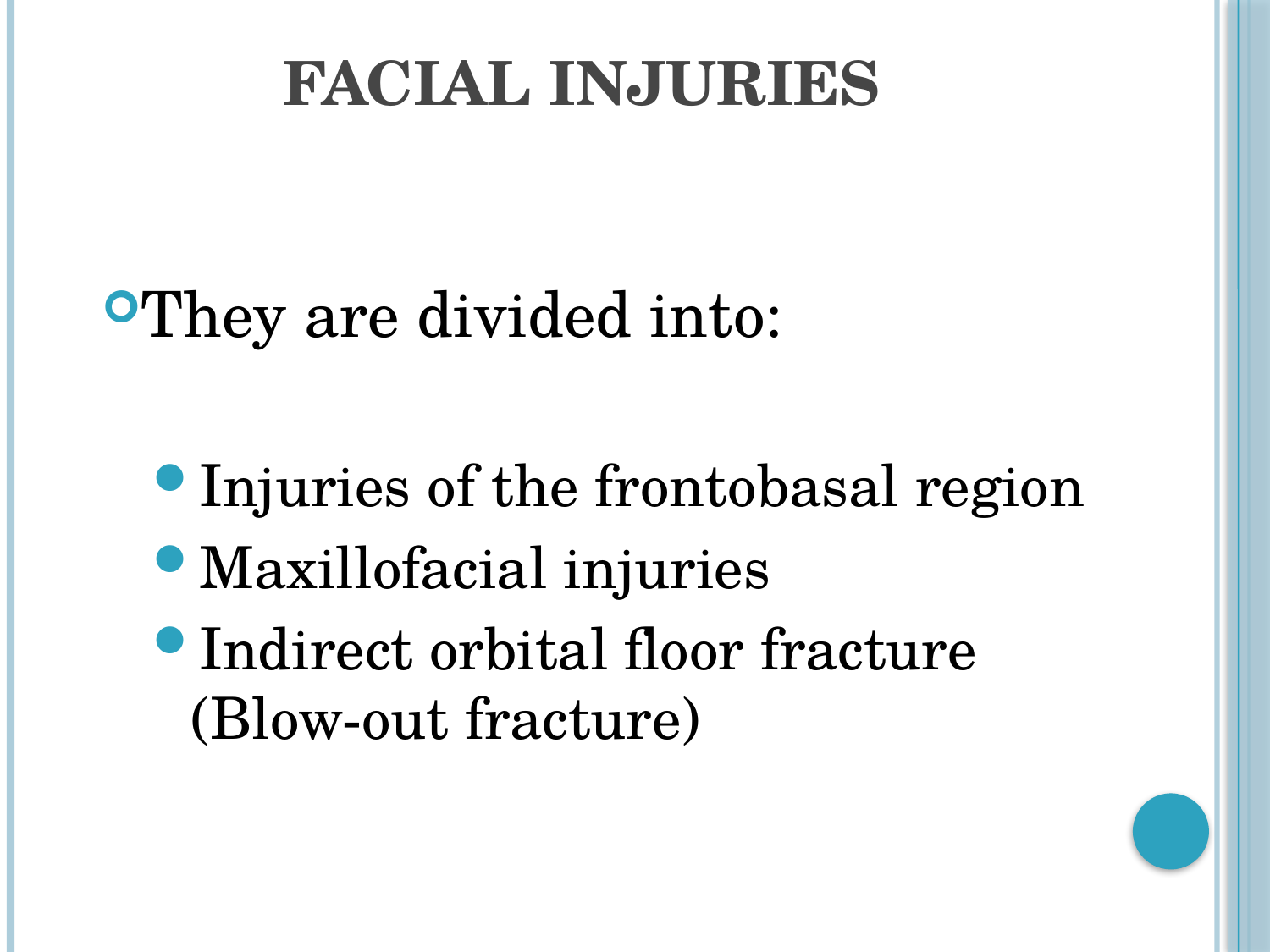

# FACIAL INJURIES
They are divided into:

Injuries of the frontobasal region
Maxillofacial injuries
Indirect orbital floor fracture (Blow-out fracture)